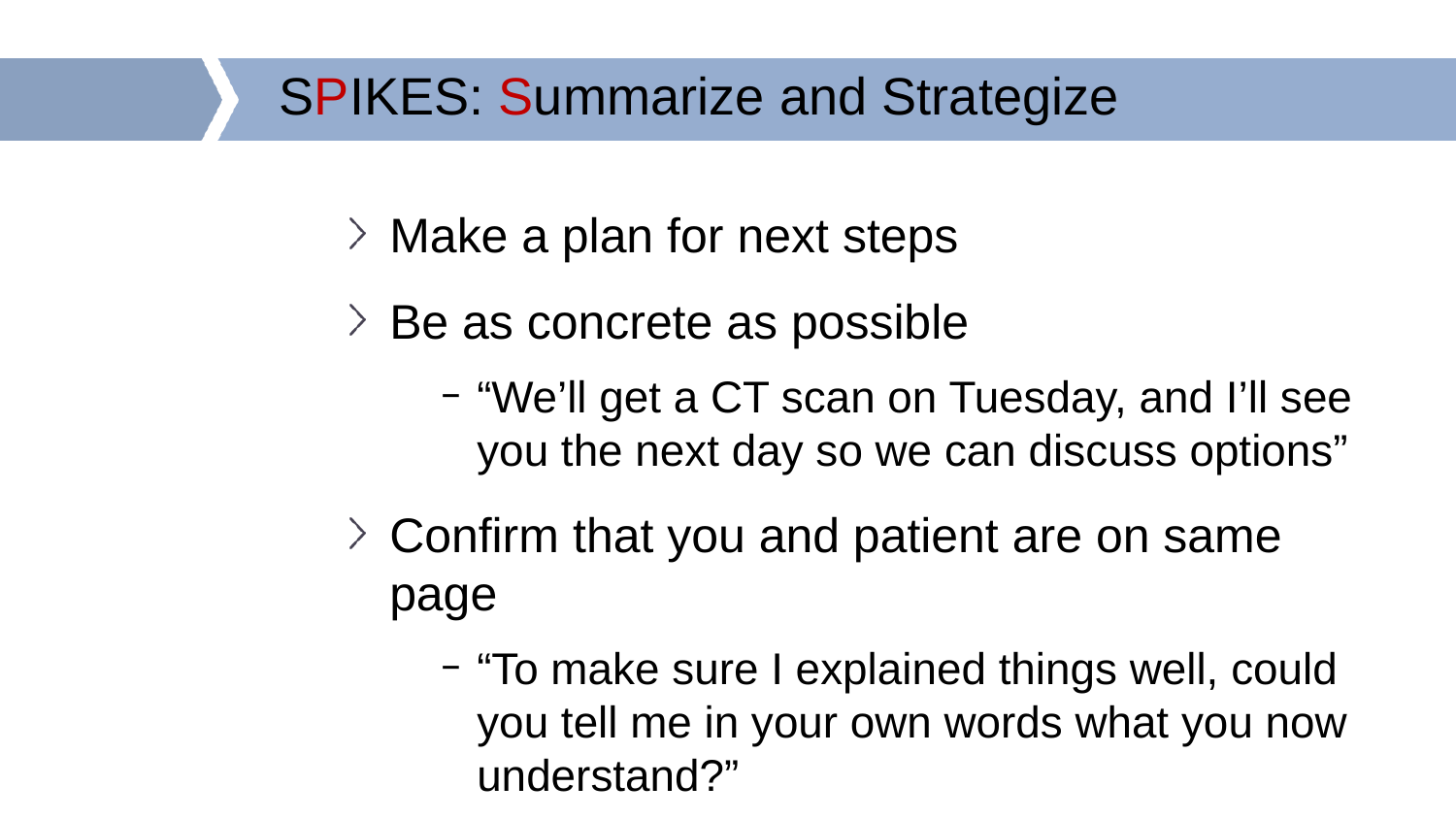

# SPIKES: Summarize and Strategize
Make a plan for next steps
Be as concrete as possible
“We’ll get a CT scan on Tuesday, and I’ll see you the next day so we can discuss options”
Confirm that you and patient are on same page
“To make sure I explained things well, could you tell me in your own words what you now understand?”